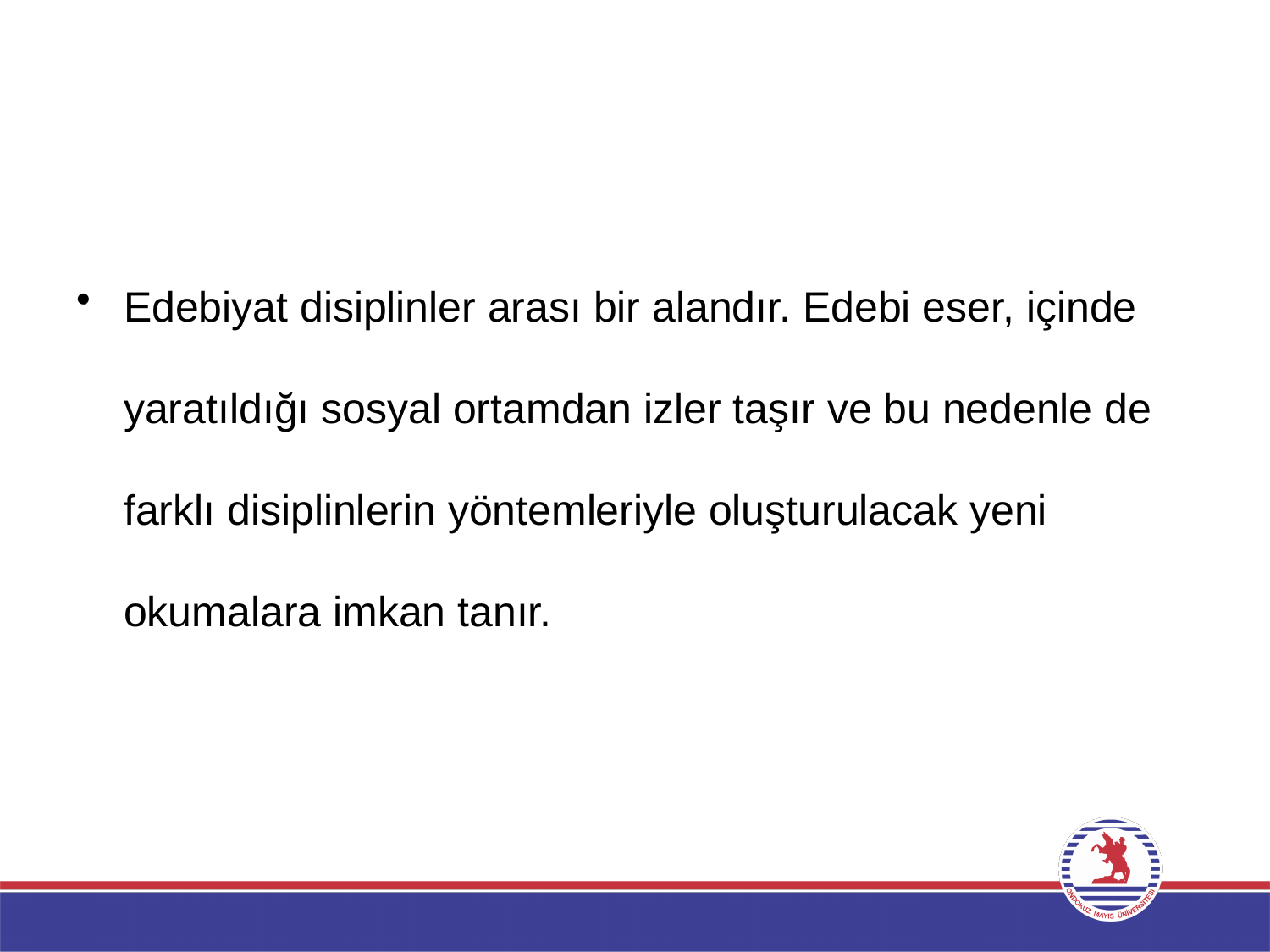

#
Edebiyat disiplinler arası bir alandır. Edebi eser, içinde yaratıldığı sosyal ortamdan izler taşır ve bu nedenle de farklı disiplinlerin yöntemleriyle oluşturulacak yeni okumalara imkan tanır.